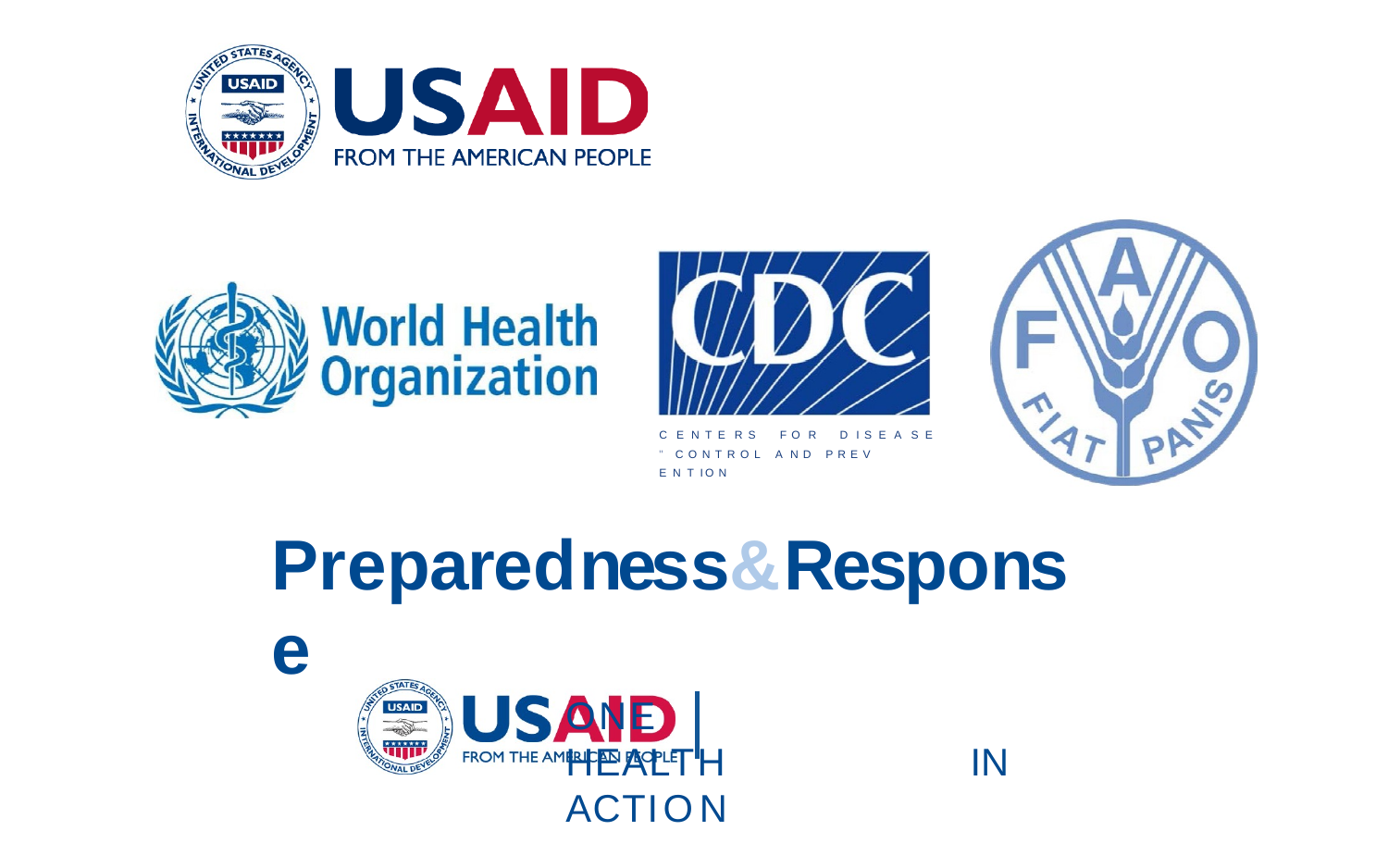

C E NTE R S	FO R	D IS E A  S E " CONTROL   A ND   PREV ENTION
Preparedness&Response
ONE	HEALTH	IN ACTION

PREDICT